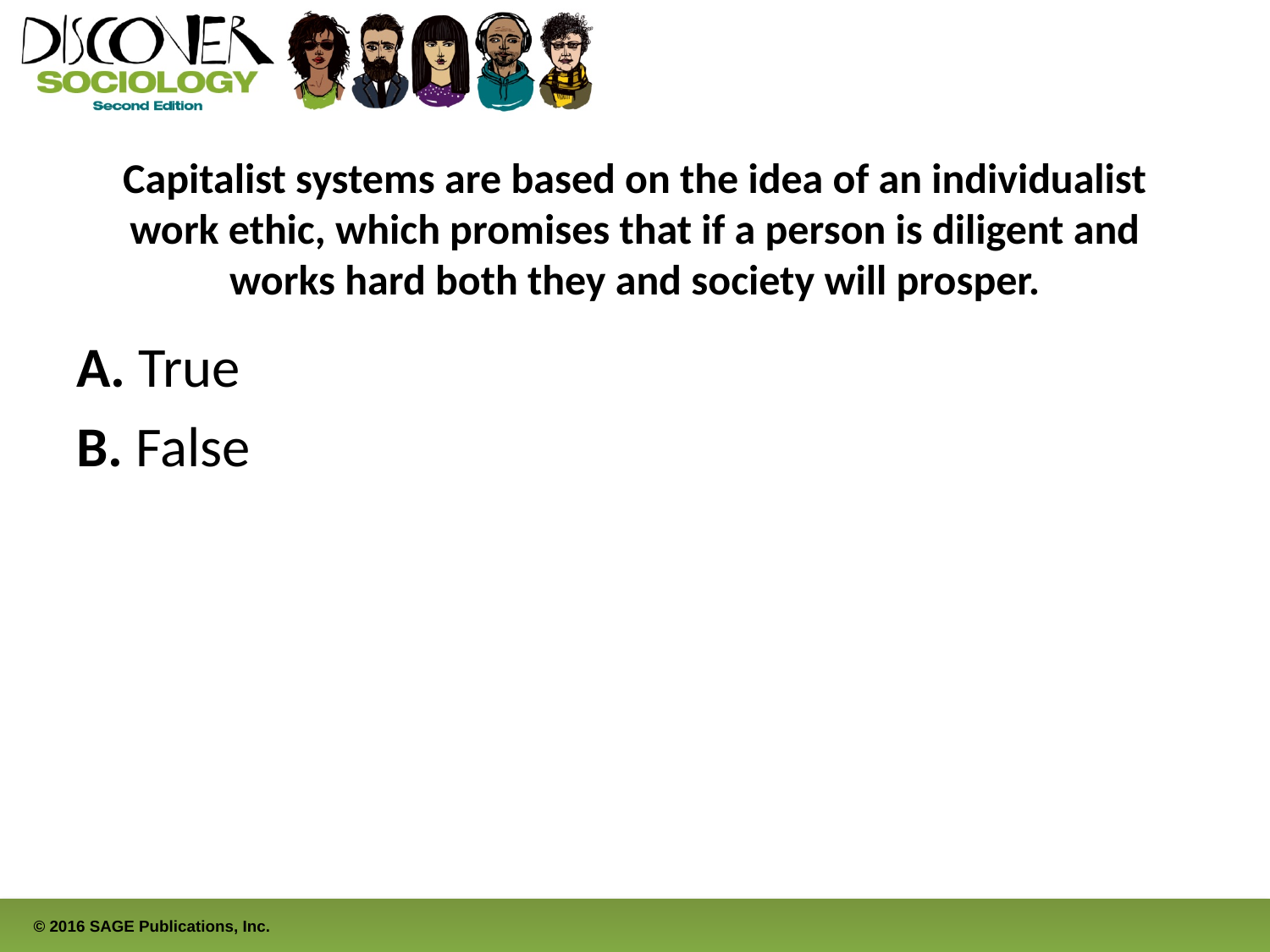

# Capitalist systems are based on the idea of an individualist work ethic, which promises that if a person is diligent and works hard both they and society will prosper.
A. True
B. False